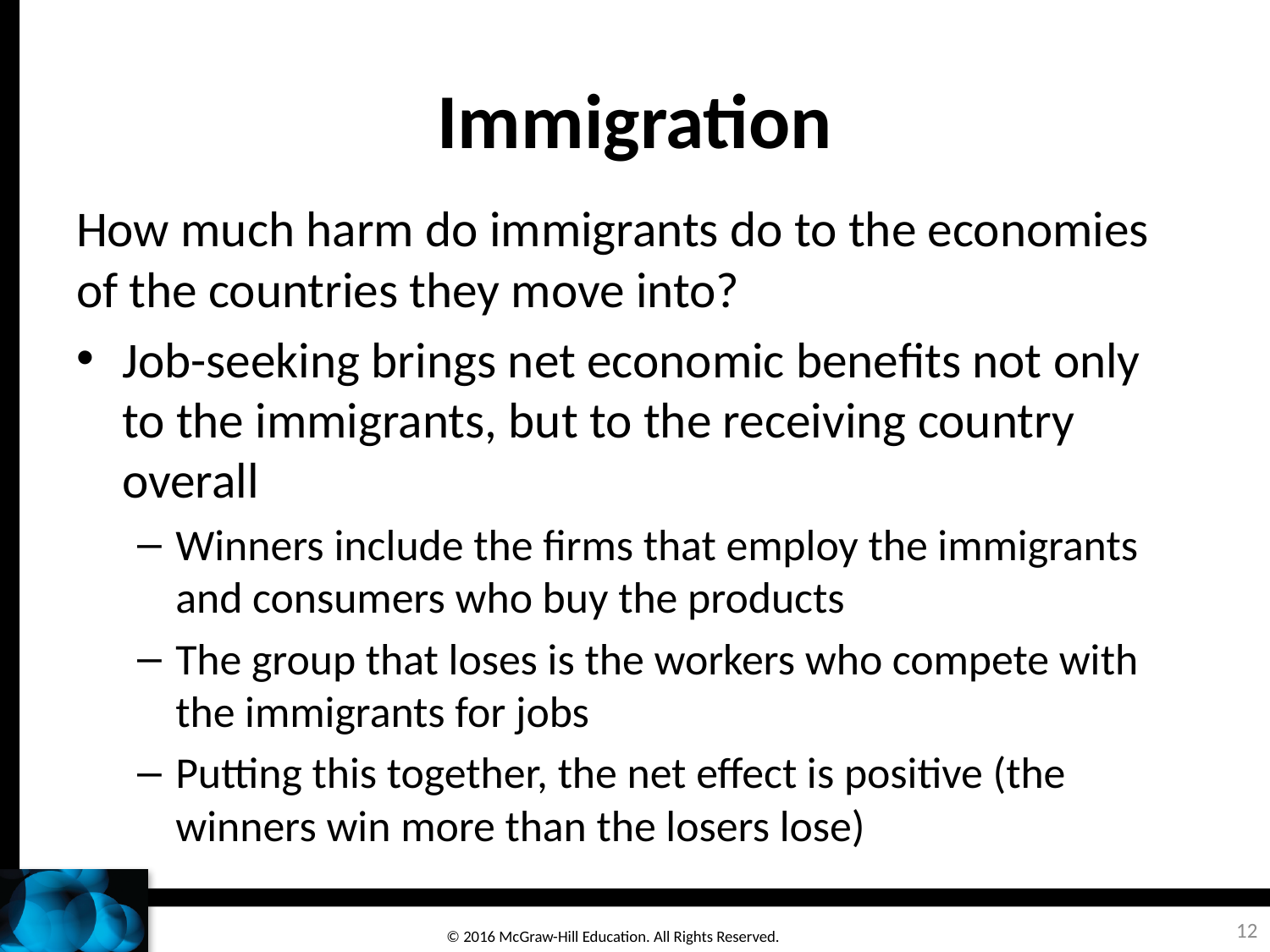

# Immigration
How much harm do immigrants do to the economies of the countries they move into?
Job-seeking brings net economic benefits not only to the immigrants, but to the receiving country overall
Winners include the firms that employ the immigrants and consumers who buy the products
The group that loses is the workers who compete with the immigrants for jobs
Putting this together, the net effect is positive (the winners win more than the losers lose)
12
© 2016 McGraw-Hill Education. All Rights Reserved.